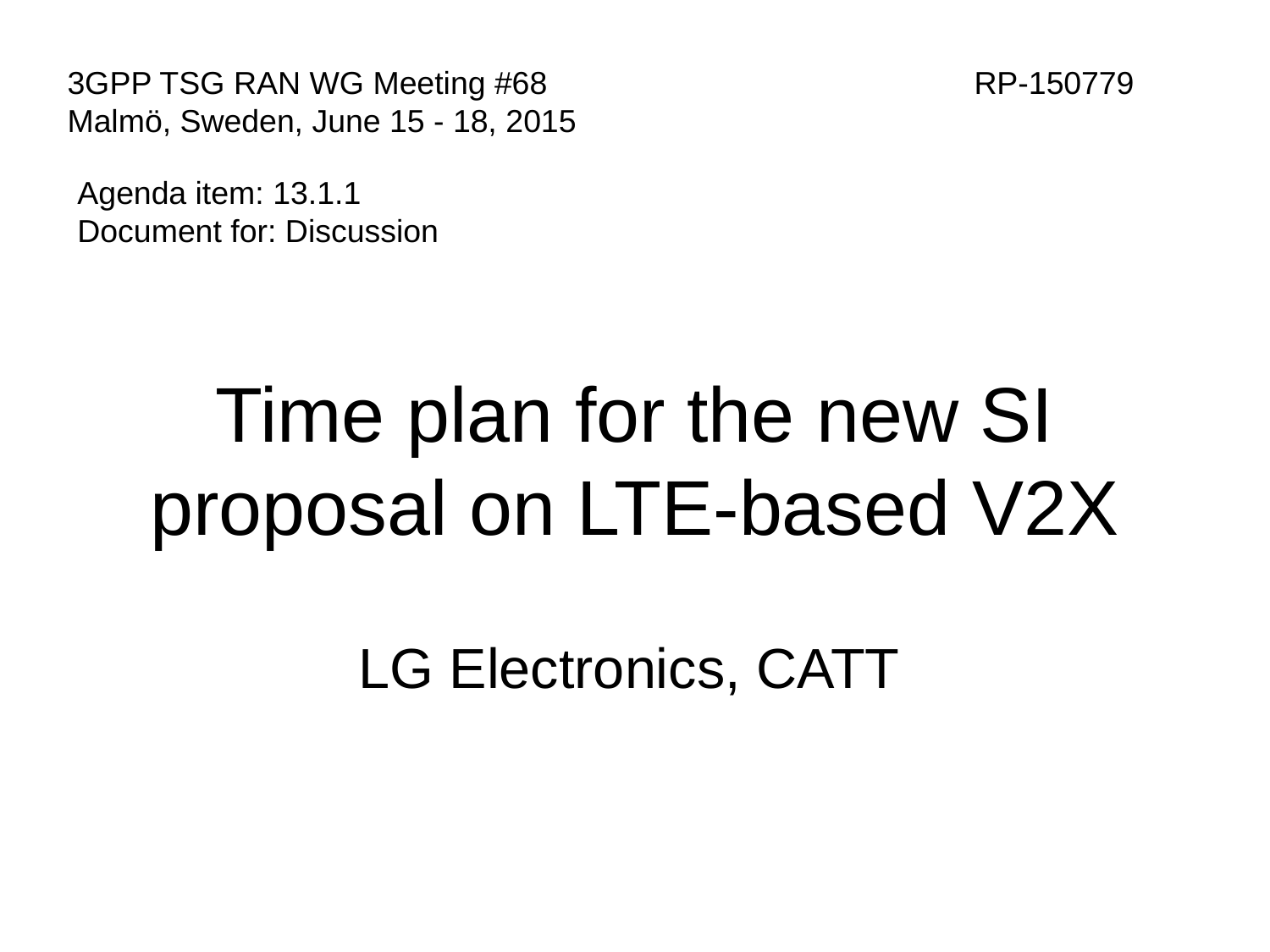

3GPP TSG RAN WG Meeting #68				  RP-150779
Malmö, Sweden, June 15 - 18, 2015
Agenda item: 13.1.1
Document for: Discussion
# Time plan for the new SI proposal on LTE-based V2X
LG Electronics, CATT